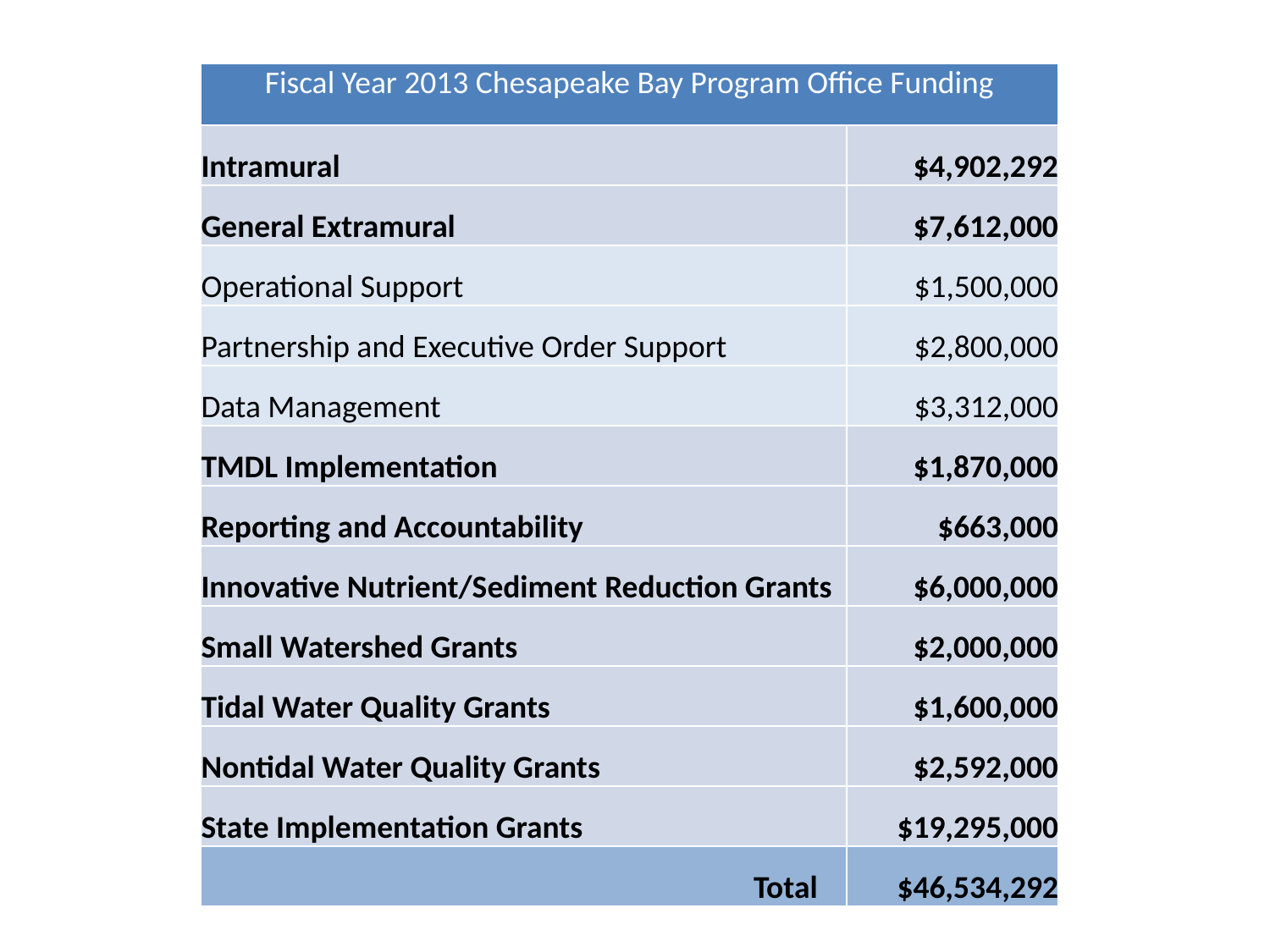

| Fiscal Year 2013 Chesapeake Bay Program Office Funding |  |
| --- | --- |
| Intramural | $4,902,292 |
| General Extramural | $7,612,000 |
| Operational Support | $1,500,000 |
| Partnership and Executive Order Support | $2,800,000 |
| Data Management | $3,312,000 |
| TMDL Implementation | $1,870,000 |
| Reporting and Accountability | $663,000 |
| Innovative Nutrient/Sediment Reduction Grants | $6,000,000 |
| Small Watershed Grants | $2,000,000 |
| Tidal Water Quality Grants | $1,600,000 |
| Nontidal Water Quality Grants | $2,592,000 |
| State Implementation Grants | $19,295,000 |
| Total | $46,534,292 |